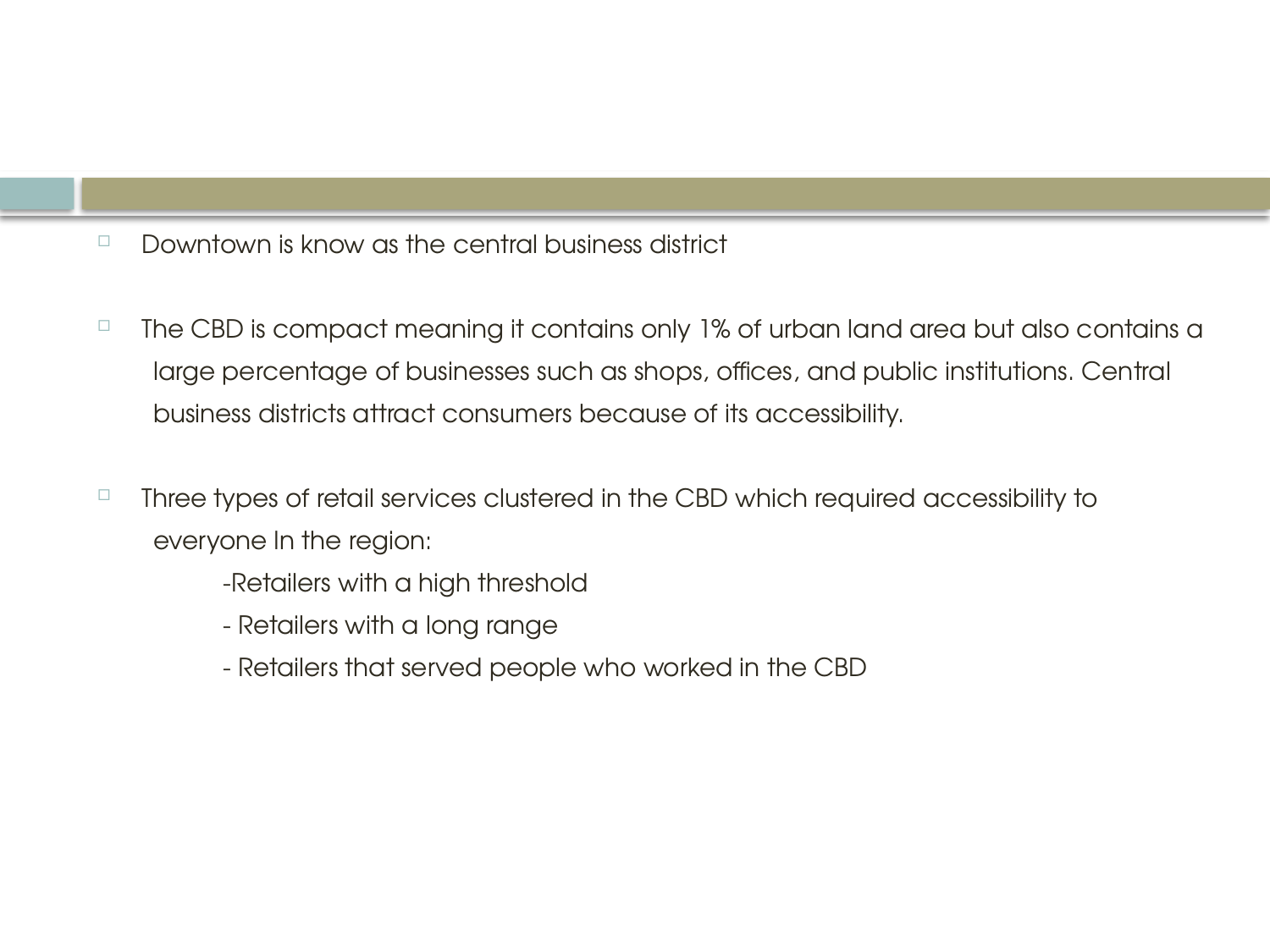

#
Downtown is know as the central business district

The CBD is compact meaning it contains only 1% of urban land area but also contains a
        large percentage of businesses such as shops, offices, and public institutions. Central
        business districts attract consumers because of its accessibility.

Three types of retail services clustered in the CBD which required accessibility to
        everyone In the region:
                  -Retailers with a high threshold
                  - Retailers with a long range
                  - Retailers that served people who worked in the CBD